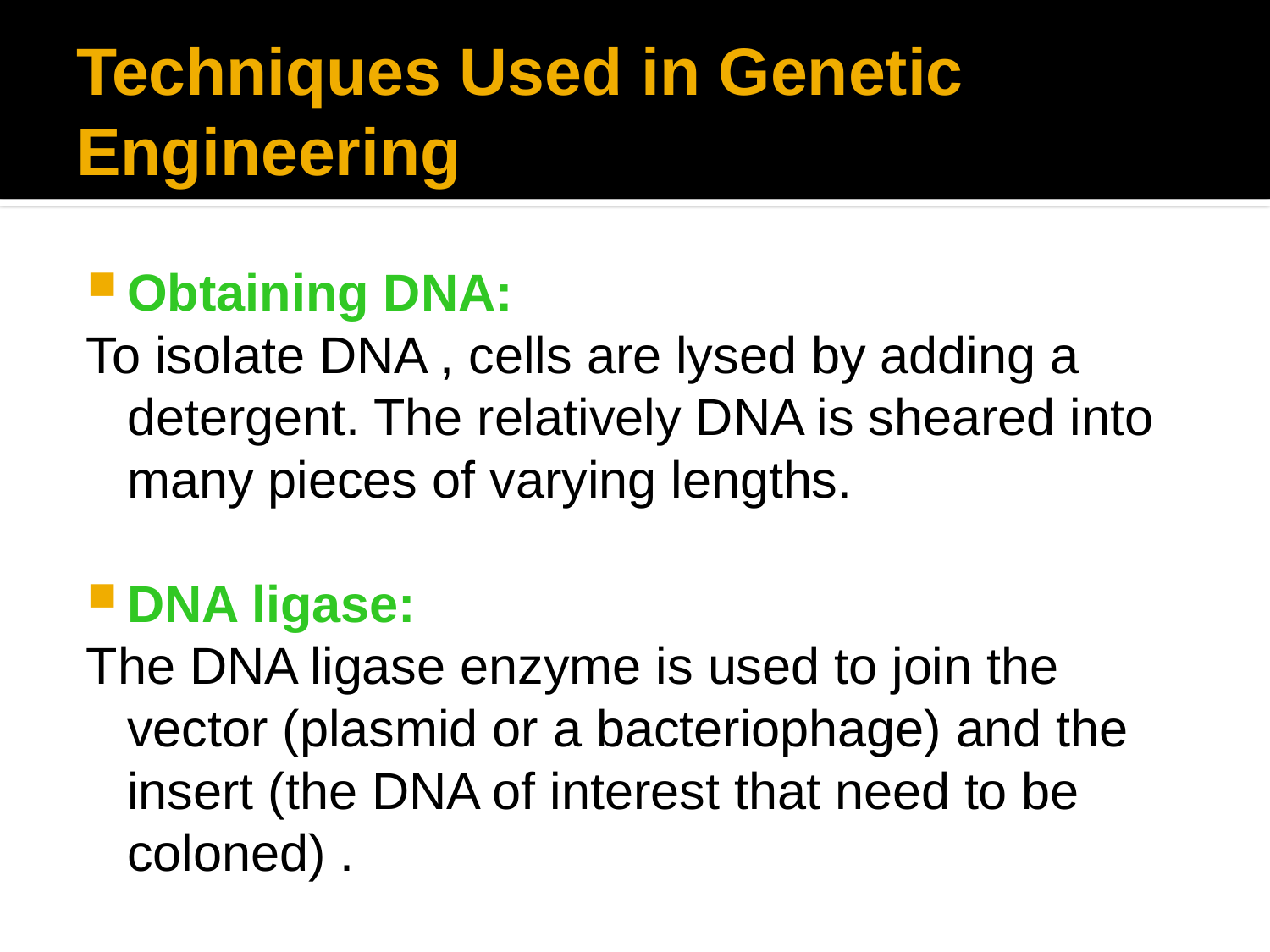

# Techniques Used in Genetic Engineering
Obtaining DNA:
To isolate DNA , cells are lysed by adding a detergent. The relatively DNA is sheared into many pieces of varying lengths.

DNA ligase:
The DNA ligase enzyme is used to join the vector (plasmid or a bacteriophage) and the insert (the DNA of interest that need to be coloned) .